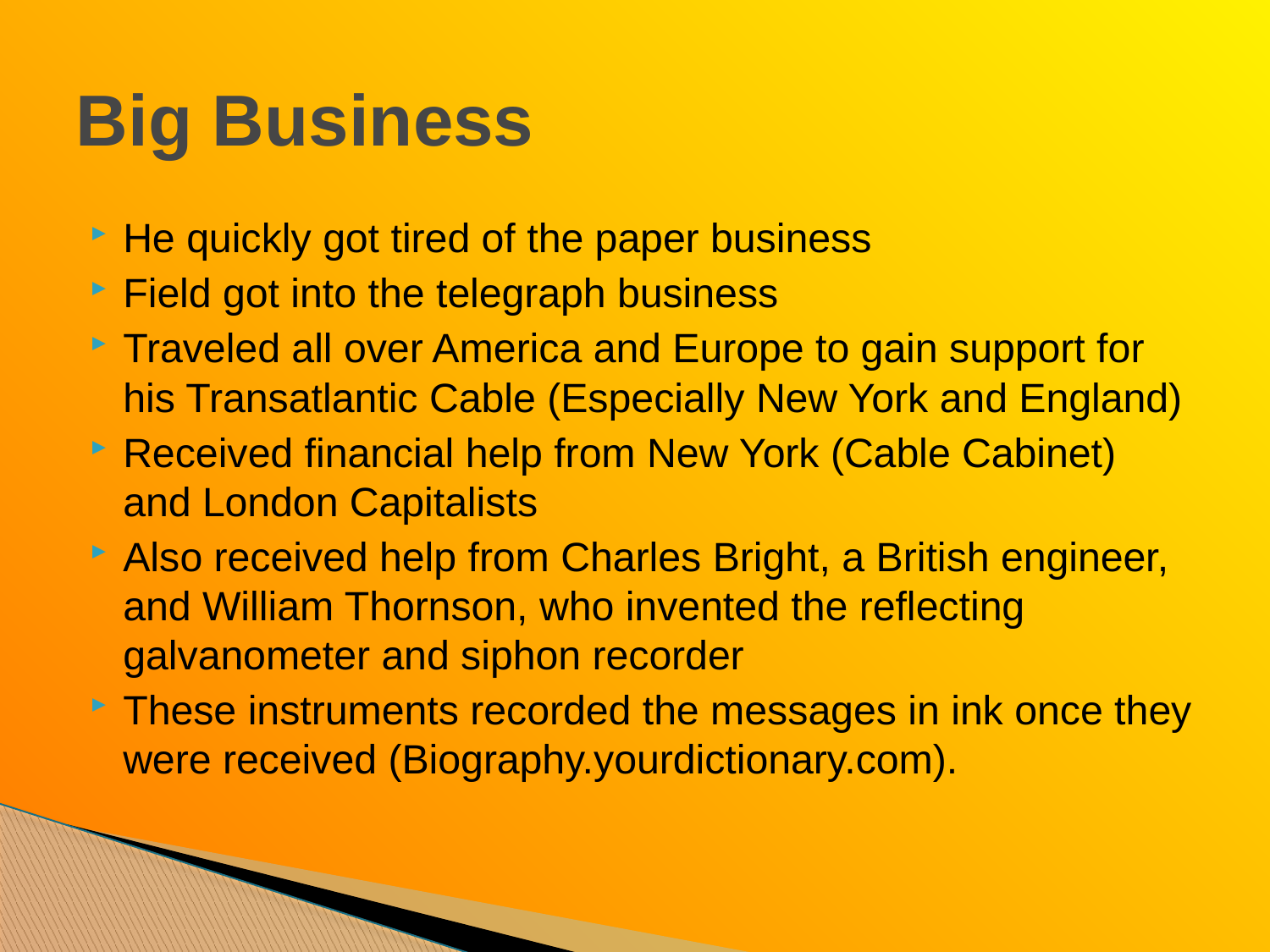

# Big Business
He quickly got tired of the paper business
Field got into the telegraph business
Traveled all over America and Europe to gain support for his Transatlantic Cable (Especially New York and England)
Received financial help from New York (Cable Cabinet) and London Capitalists
Also received help from Charles Bright, a British engineer, and William Thornson, who invented the reflecting galvanometer and siphon recorder
These instruments recorded the messages in ink once they were received (Biography.yourdictionary.com).